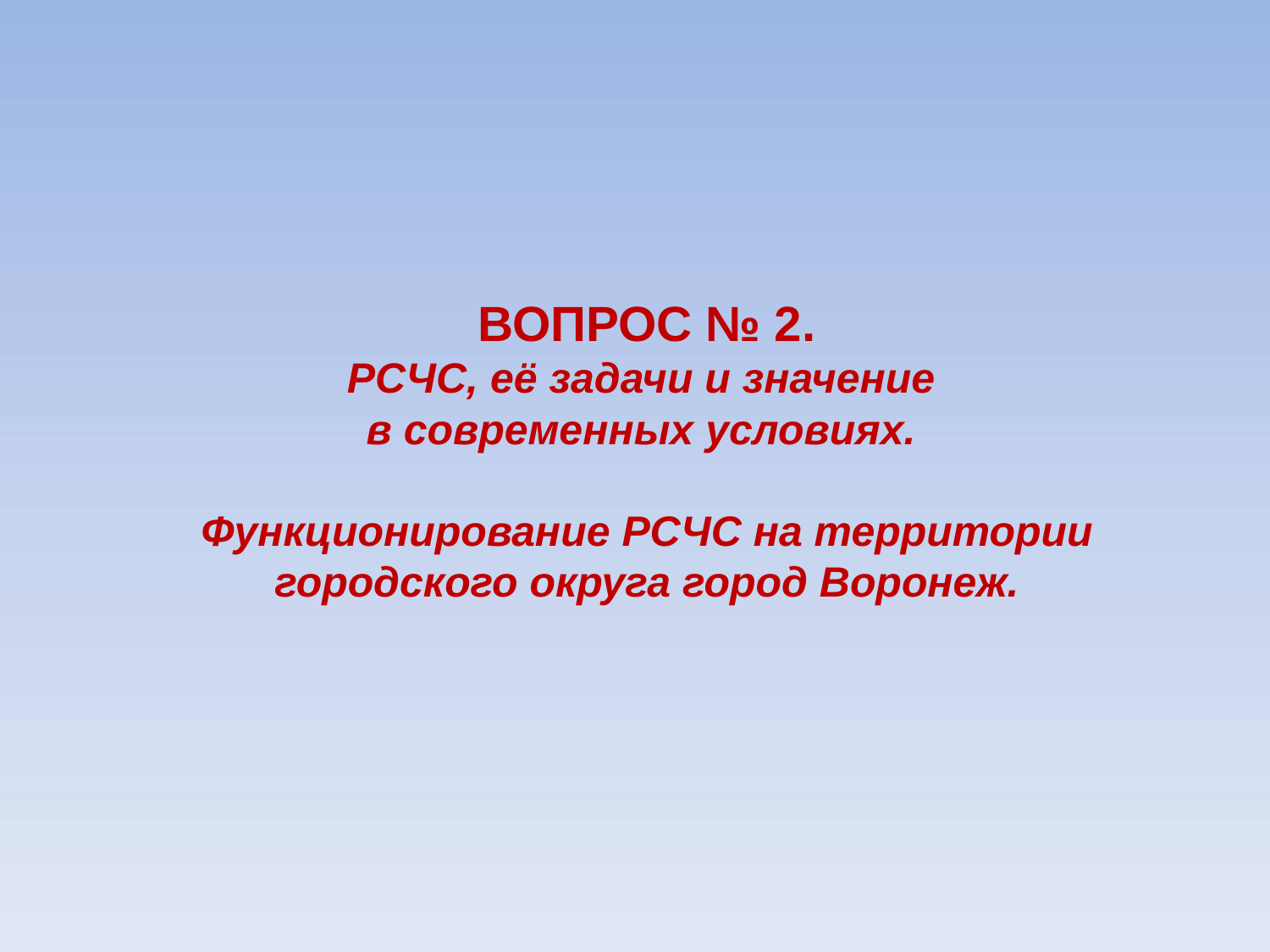

ВОПРОС № 2.
РСЧС, её задачи и значение
в современных условиях.

Функционирование РСЧС на территории городского округа город Воронеж.